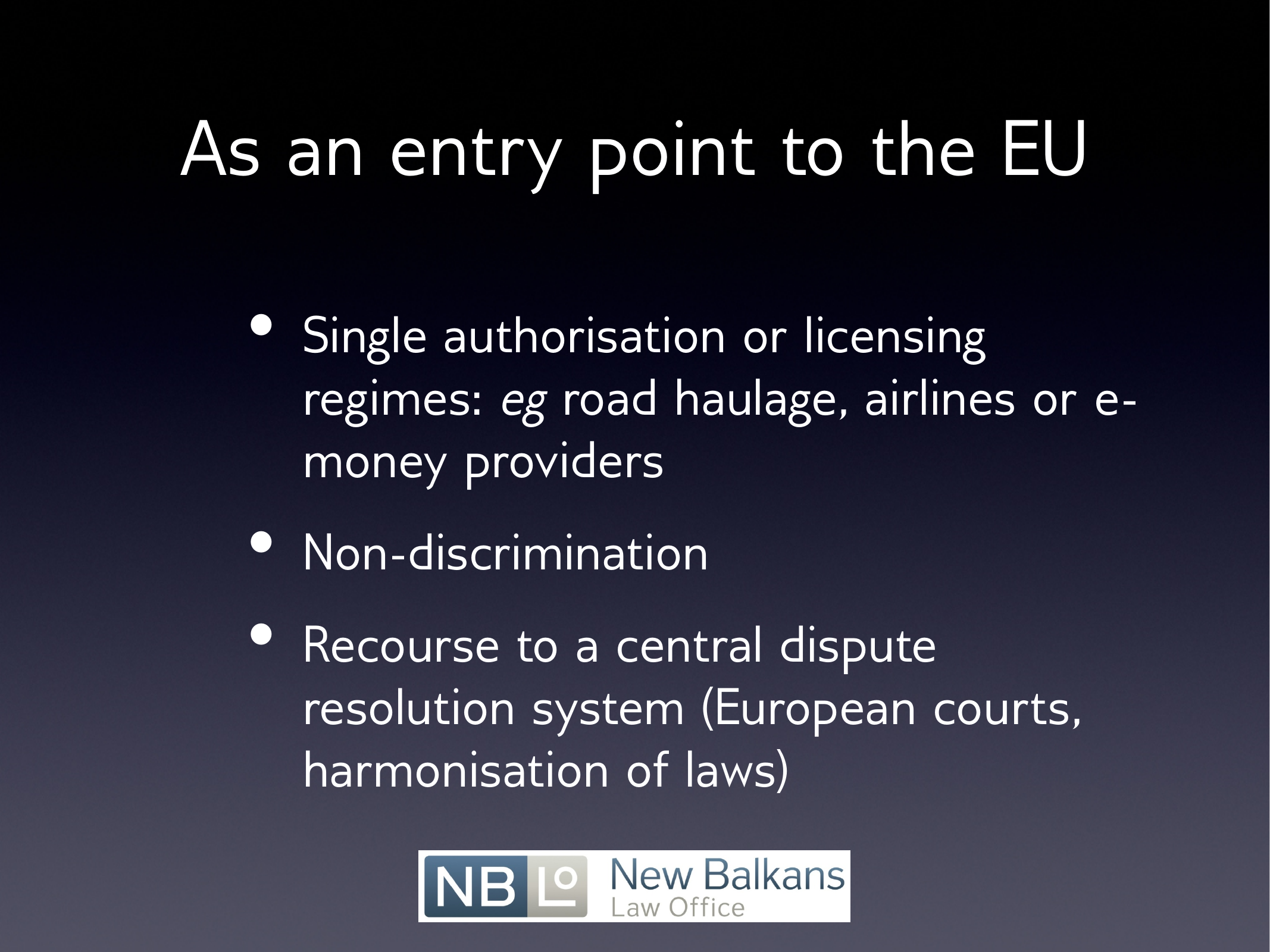

# As an entry point to the EU
Single authorisation or licensing regimes: eg road haulage, airlines or e-money providers
Non-discrimination
Recourse to a central dispute resolution system (European courts, harmonisation of laws)